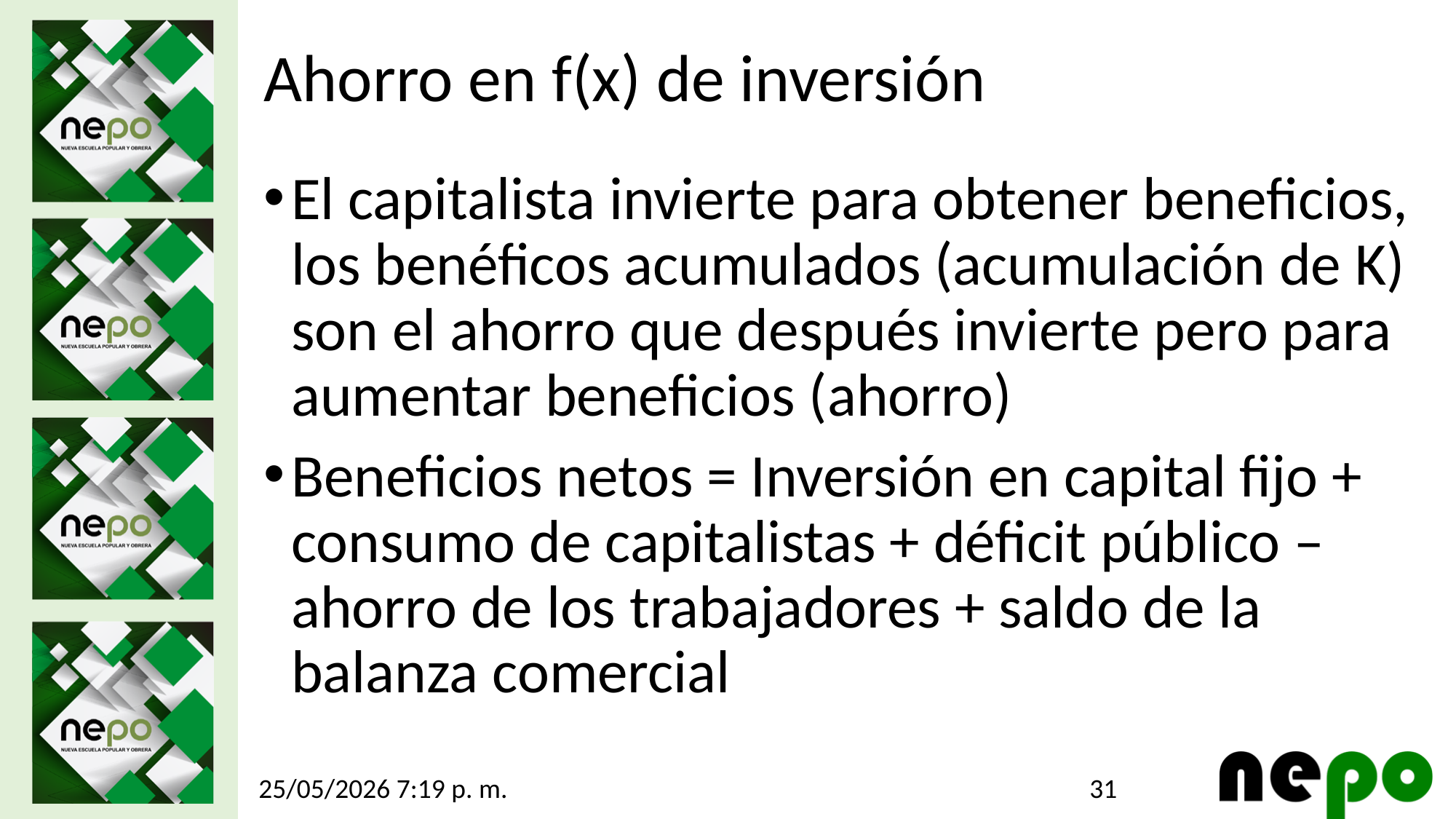

# Ahorro en f(x) de inversión
El capitalista invierte para obtener beneficios, los benéficos acumulados (acumulación de K) son el ahorro que después invierte pero para aumentar beneficios (ahorro)
Beneficios netos = Inversión en capital fijo + consumo de capitalistas + déficit público – ahorro de los trabajadores + saldo de la balanza comercial
31
25/05/2026 7:19 p. m.